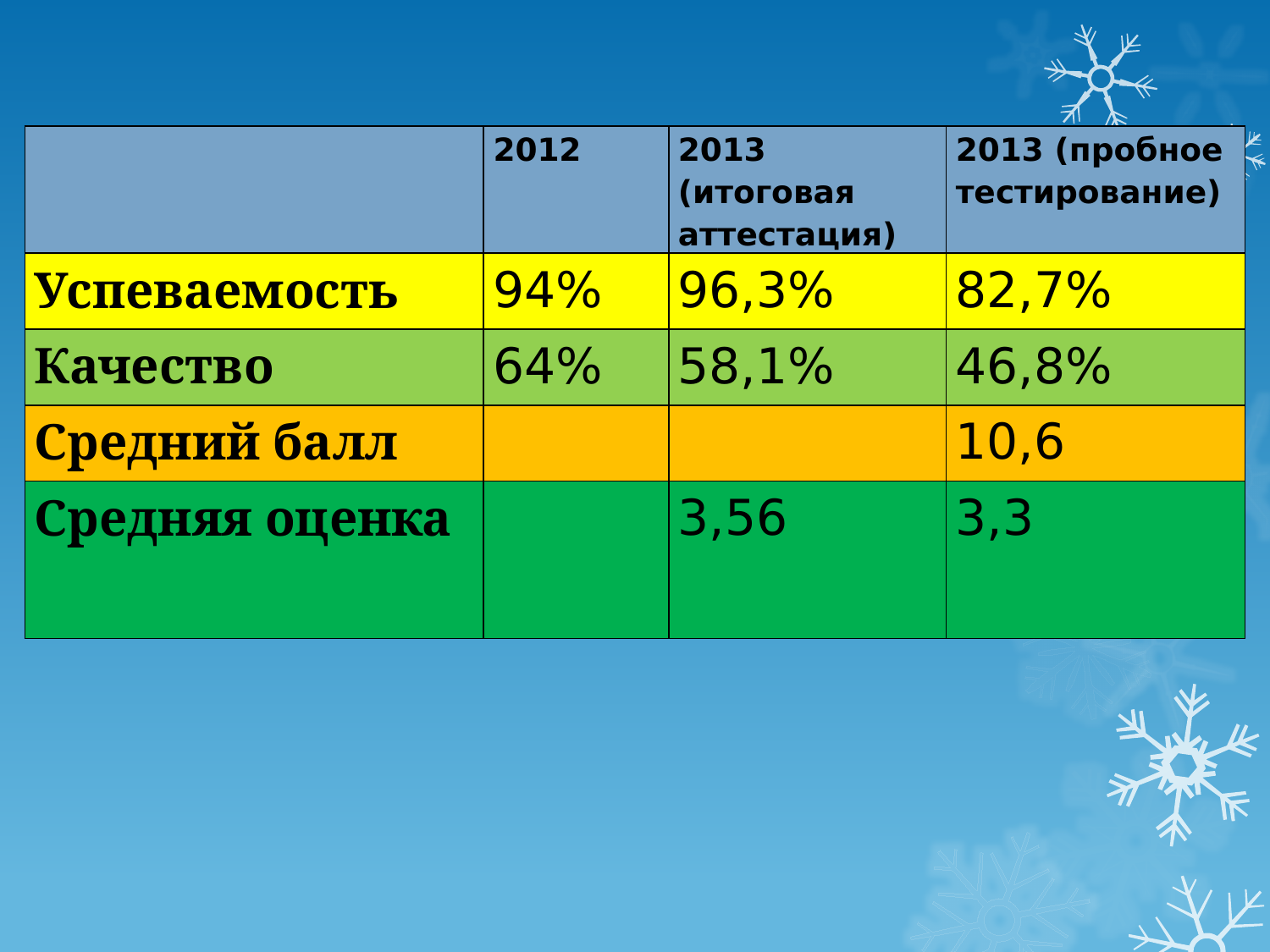

|  | 2012 | 2013 (итоговая аттестация) | 2013 (пробное тестирование) |
| --- | --- | --- | --- |
| Успеваемость | 94% | 96,3% | 82,7% |
| Качество | 64% | 58,1% | 46,8% |
| Средний балл |  |  | 10,6 |
| Средняя оценка |  | 3,56 | 3,3 |